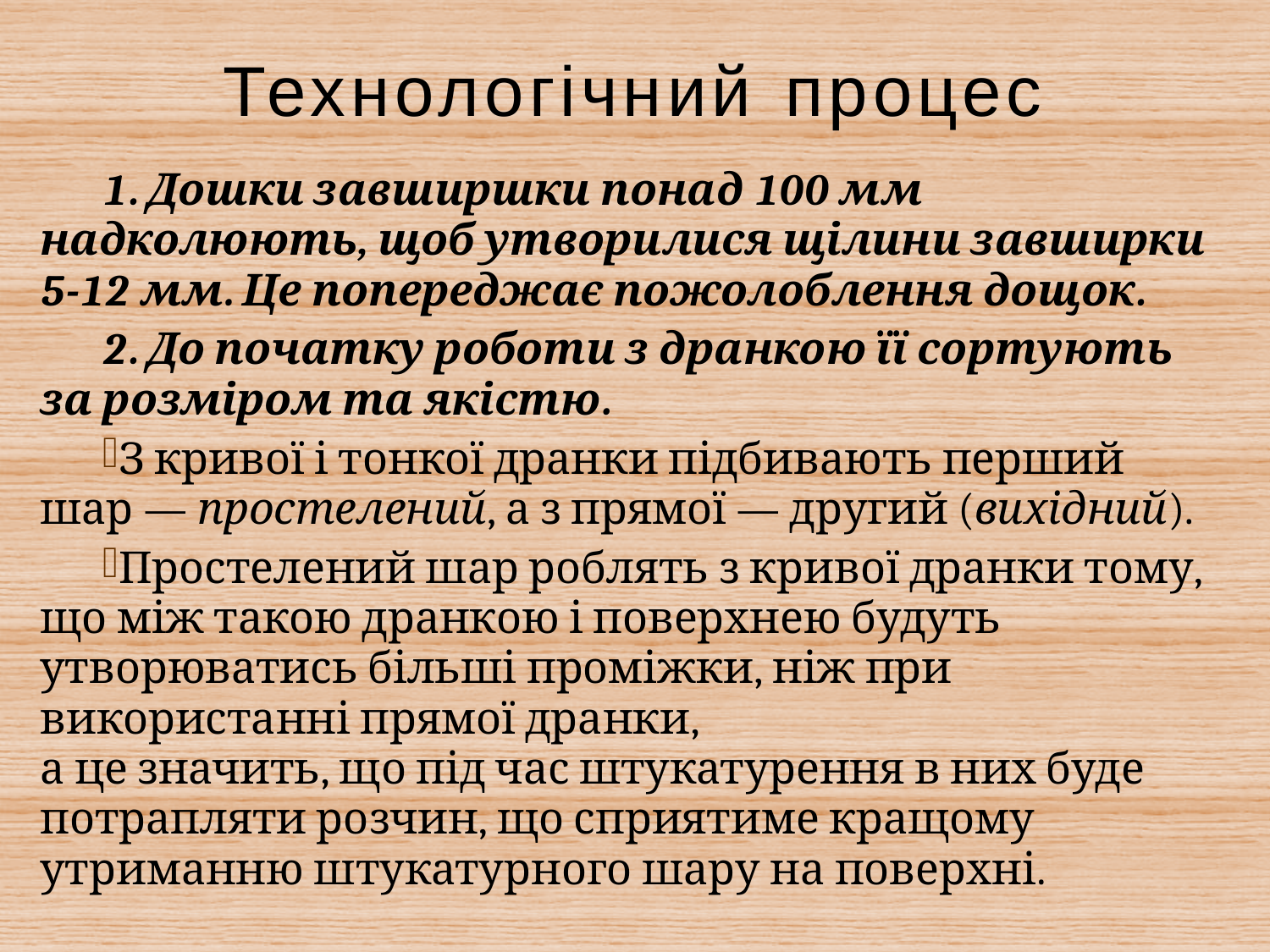

# Технологічний процес
1. Дошки завширшки понад 100 мм надколюють, щоб утворилися щілини завширки 5-12 мм. Це попереджає пожолоблення дощок.
2. До початку роботи з дранкою її сортують за розміром та якістю.
З кривої і тонкої дранки підбивають перший шар — простелений, а з прямої — другий (вихідний).
Простелений шар роблять з кривої дранки тому, що між такою дранкою і поверхнею будуть утворюватись більші проміжки, ніж при використанні прямої дранки,
а це значить, що під час штукатурення в них буде потрапляти розчин, що сприятиме кращому утриманню штукатурного шару на поверхні.